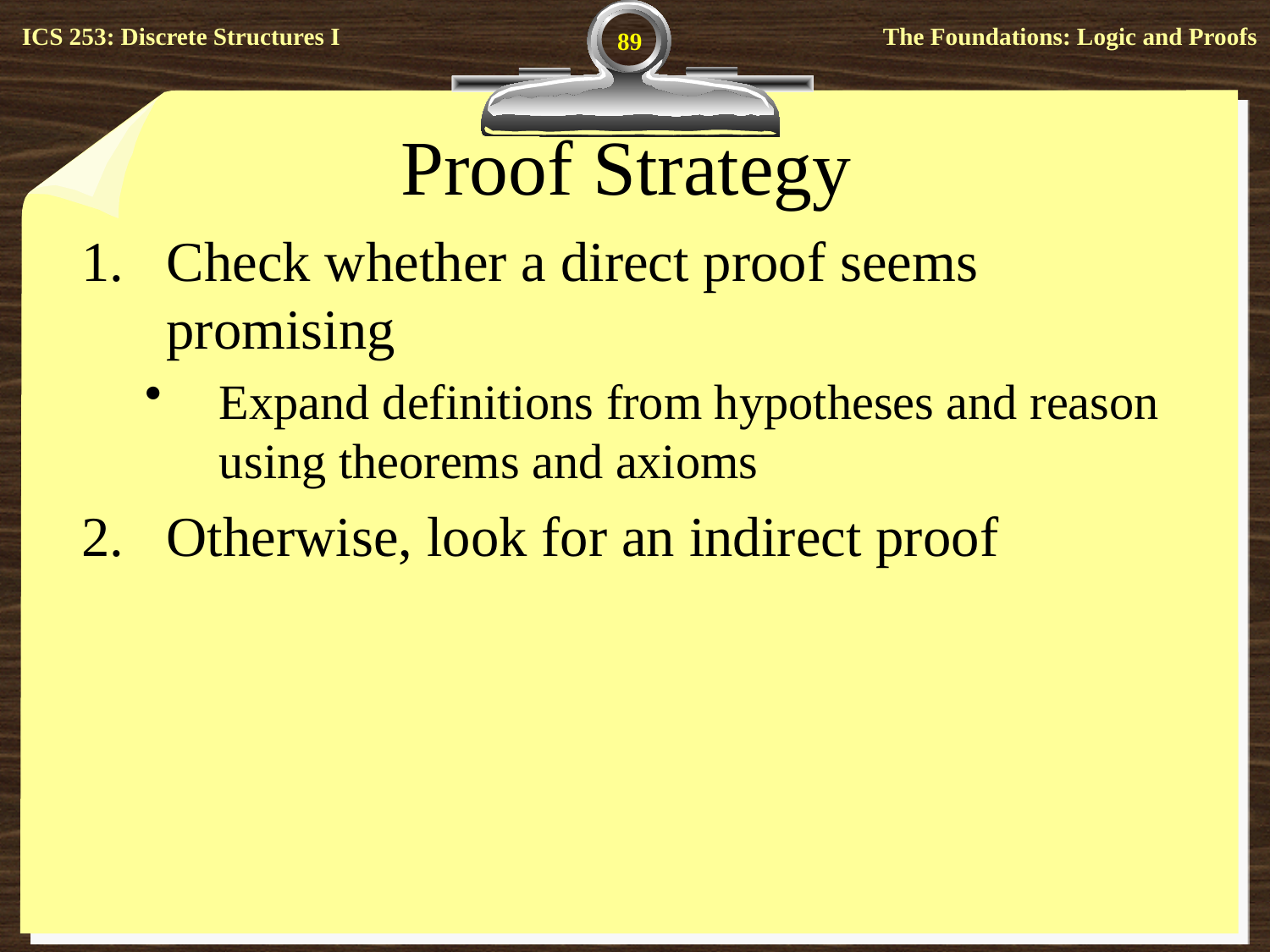

89
# Proof Strategy
Check whether a direct proof seems promising
Expand definitions from hypotheses and reason using theorems and axioms
Otherwise, look for an indirect proof